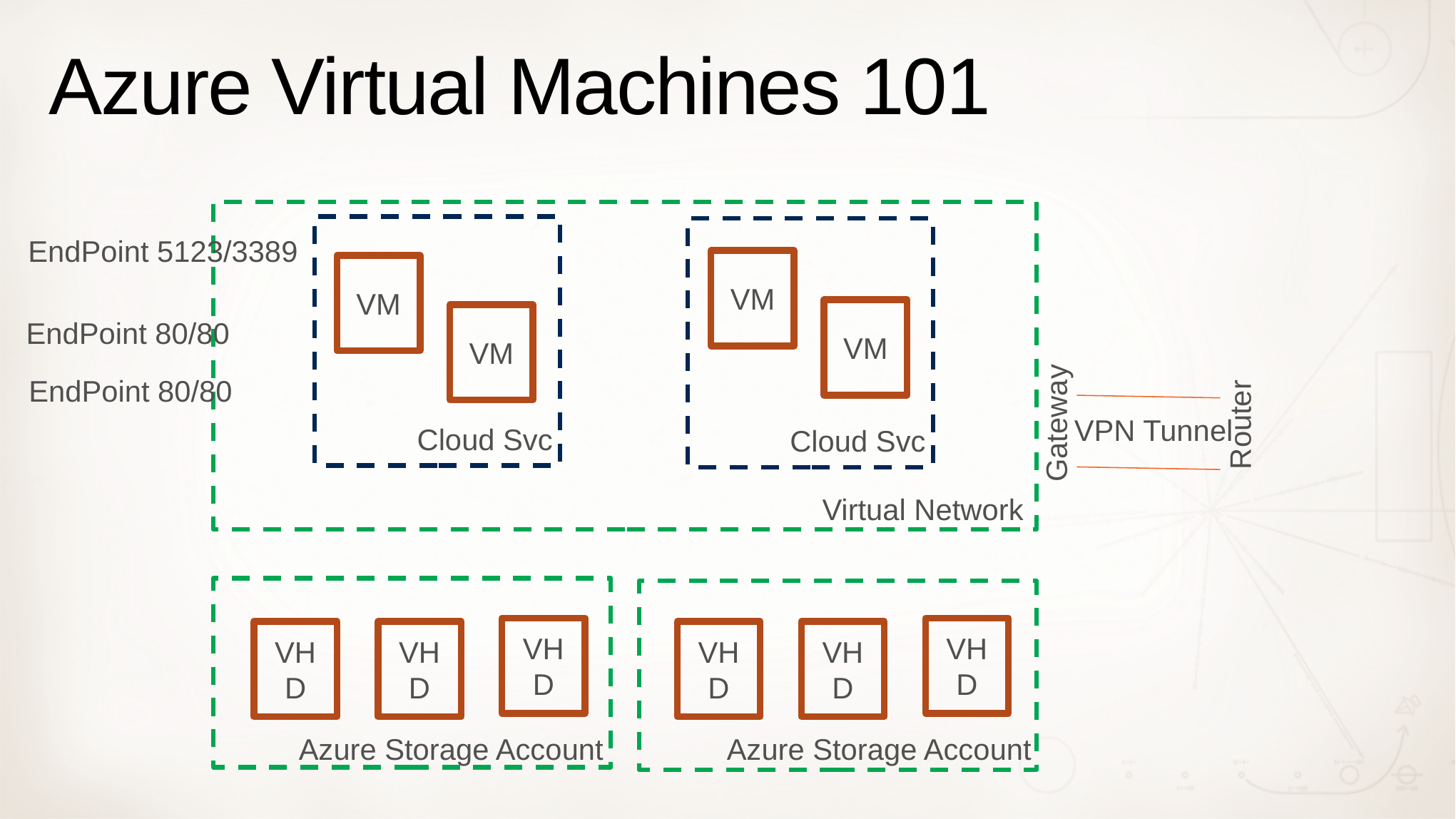

# Azure Virtual Machines 101

EndPoint 5123/3389
VM
VM
VM
VM
EndPoint 80/80
Gateway
EndPoint 80/80
Router
VPN Tunnel
Cloud Svc
Cloud Svc
Virtual Network

VHD
VHD
VHD
VHD
VHD
VHD
Azure Storage Account
Azure Storage Account